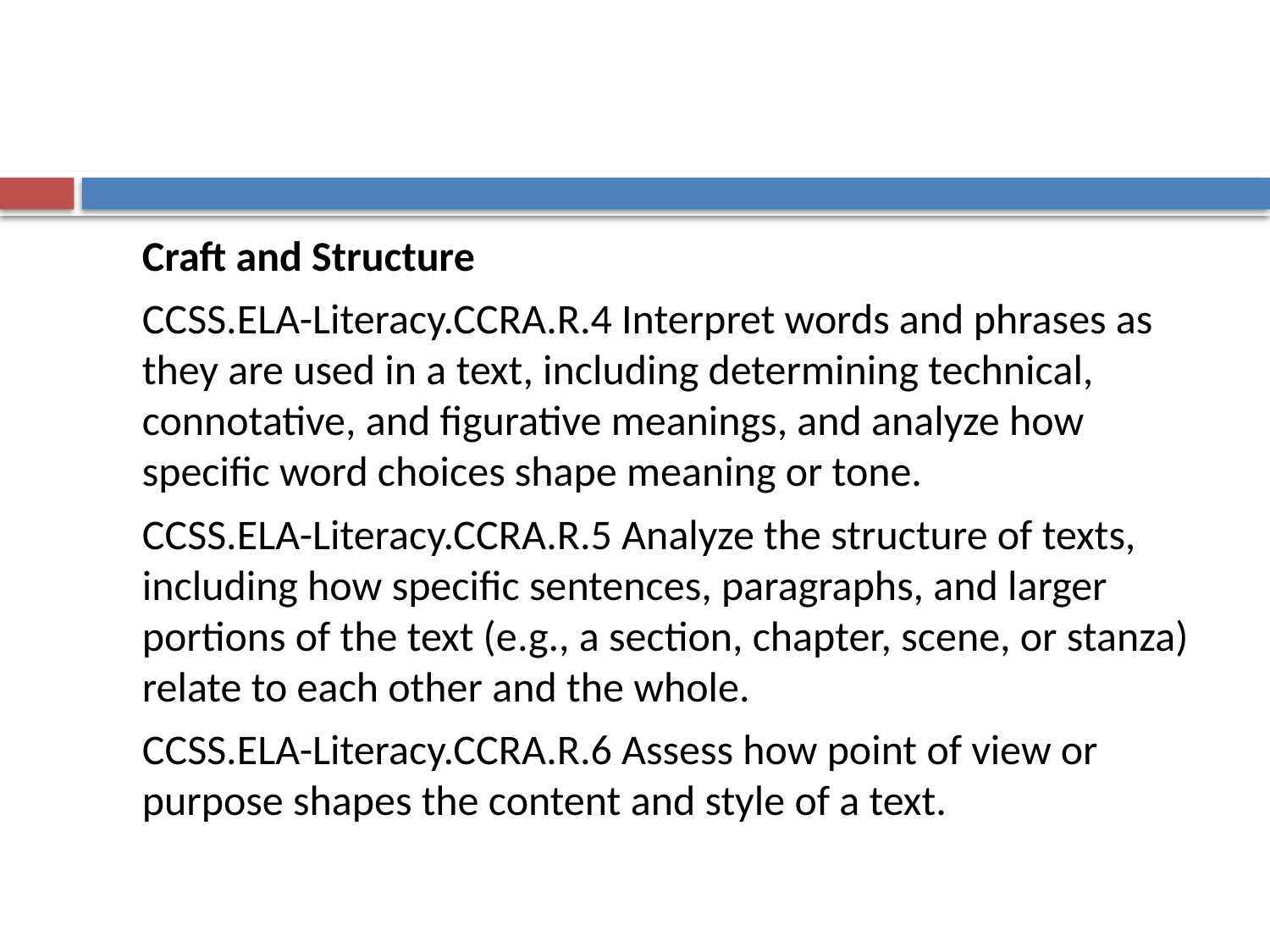

#
	Craft and Structure
	CCSS.ELA-Literacy.CCRA.R.4 Interpret words and phrases as they are used in a text, including determining technical, connotative, and figurative meanings, and analyze how specific word choices shape meaning or tone.
	CCSS.ELA-Literacy.CCRA.R.5 Analyze the structure of texts, including how specific sentences, paragraphs, and larger portions of the text (e.g., a section, chapter, scene, or stanza) relate to each other and the whole.
	CCSS.ELA-Literacy.CCRA.R.6 Assess how point of view or purpose shapes the content and style of a text.